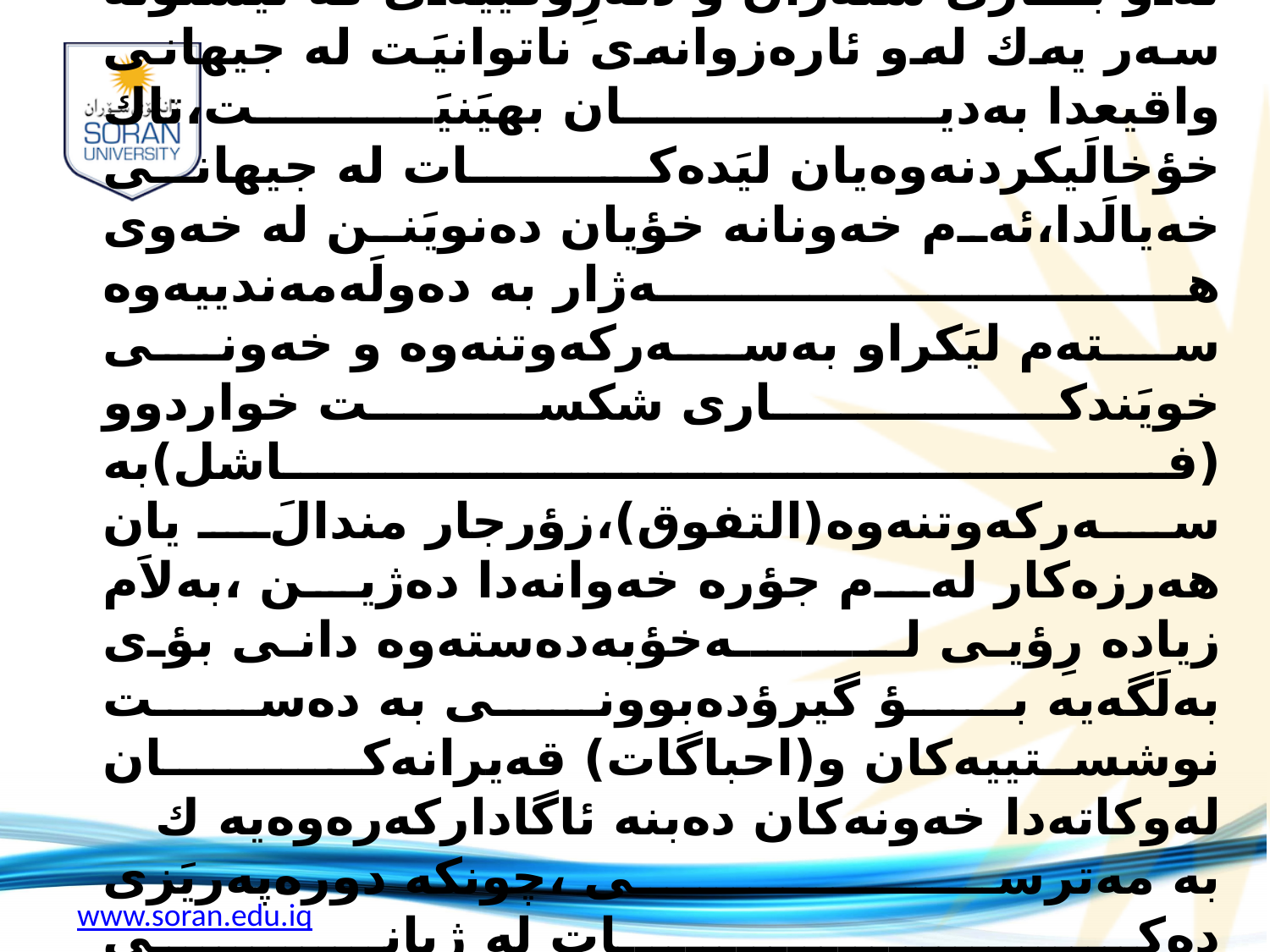

6-زينده‌ خه‌ونFantasy
  هؤيه‌كى نه‌ستييه‌ و ئامانجى رزگاربوونه‌ له‌ ئه‌و بــارى شلَه‌ژان و دلَه‌رِوكيَيه‌ى كه‌ نيشتؤته‌ سه‌ر يه‌ك له‌و ئاره‌زوانه‌ى ناتوانيَت له‌ جيهانى واقيعدا به‌ديــــــــان بهيَنيَت،تاك خؤخالَيكردنه‌وه‌يان ليَده‌كــــــــات له‌ جيهانى خه‌يالَدا،ئه‌م خه‌ونانه‌ خؤيان ده‌نويَنن له‌ خه‌وى هـــــــــــــــــــــــه‌ژار به‌ ده‌ولَه‌مه‌ندييه‌وه‌ سته‌م ليَكراو به‌سه‌ركه‌وتنه‌وه‌ و خه‌ونى خويَندكـــــــارى شكست خواردوو (فـــــــــــــــــاشل)به‌ سه‌ركه‌وتنه‌وه‌(التفوق)،زؤرجار مندالَ يان هه‌رزه‌كار له‌م جؤره‌ خه‌وانه‌دا ده‌ژين ،به‌لاَم زياده‌ رِؤيى لـــــــــه‌خؤبه‌ده‌سته‌وه‌ دانى بؤى به‌لَگه‌يه‌ بؤ گيرؤده‌بوونى به‌ ده‌ست نوشستييه‌كان و(احباگات) قه‌يرانه‌كــــــــــان له‌وكاته‌دا خه‌ونه‌كان ده‌بنه‌ ئاگاداركه‌ره‌وه‌يه‌ ك به‌ مه‌ترسى ،چونكه‌ دوره‌په‌ريَزى ده‌كـــــــــــــــــات له‌ ژيانى واقعى،به‌به‌رهه‌لَستييه‌كانى و چالاكييه‌كانى و هيواكانى و ئامانجه‌كــــانيه‌وه‌ كه‌ سه‌رچاوه‌ى كه‌سيَتى و بالاَكردنييه‌تى(ارتقاء).